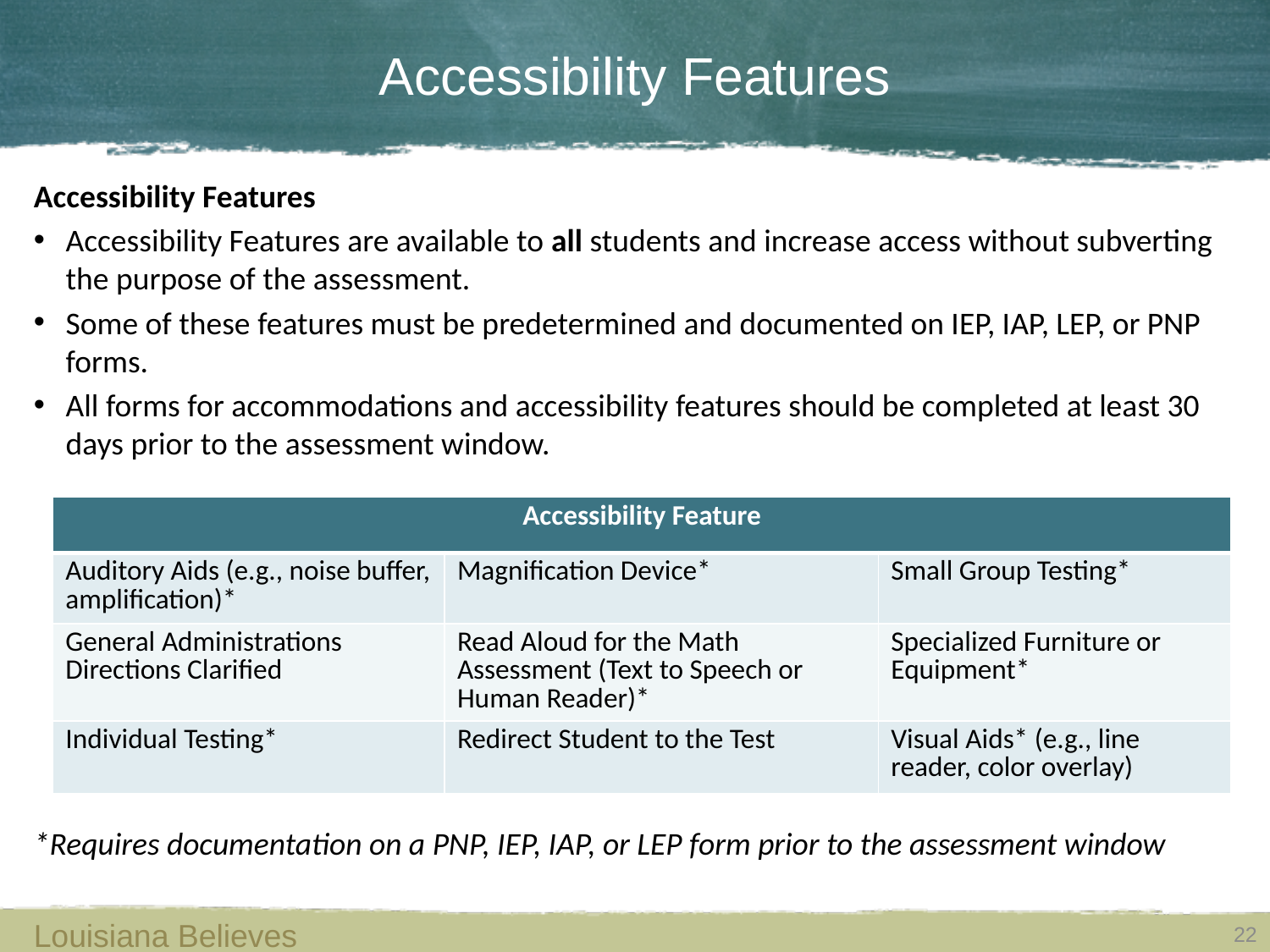

# Accessibility Features
Accessibility Features
Accessibility Features are available to all students and increase access without subverting the purpose of the assessment.
Some of these features must be predetermined and documented on IEP, IAP, LEP, or PNP forms.
All forms for accommodations and accessibility features should be completed at least 30 days prior to the assessment window.

*Requires documentation on a PNP, IEP, IAP, or LEP form prior to the assessment window

| Accessibility Feature |  |  |
| --- | --- | --- |
| Auditory Aids (e.g., noise buffer, amplification)\* | Magnification Device\* | Small Group Testing\* |
| General Administrations Directions Clarified | Read Aloud for the Math Assessment (Text to Speech or Human Reader)\* | Specialized Furniture or Equipment\* |
| Individual Testing\* | Redirect Student to the Test | Visual Aids\* (e.g., line reader, color overlay) |
Louisiana Believes
22